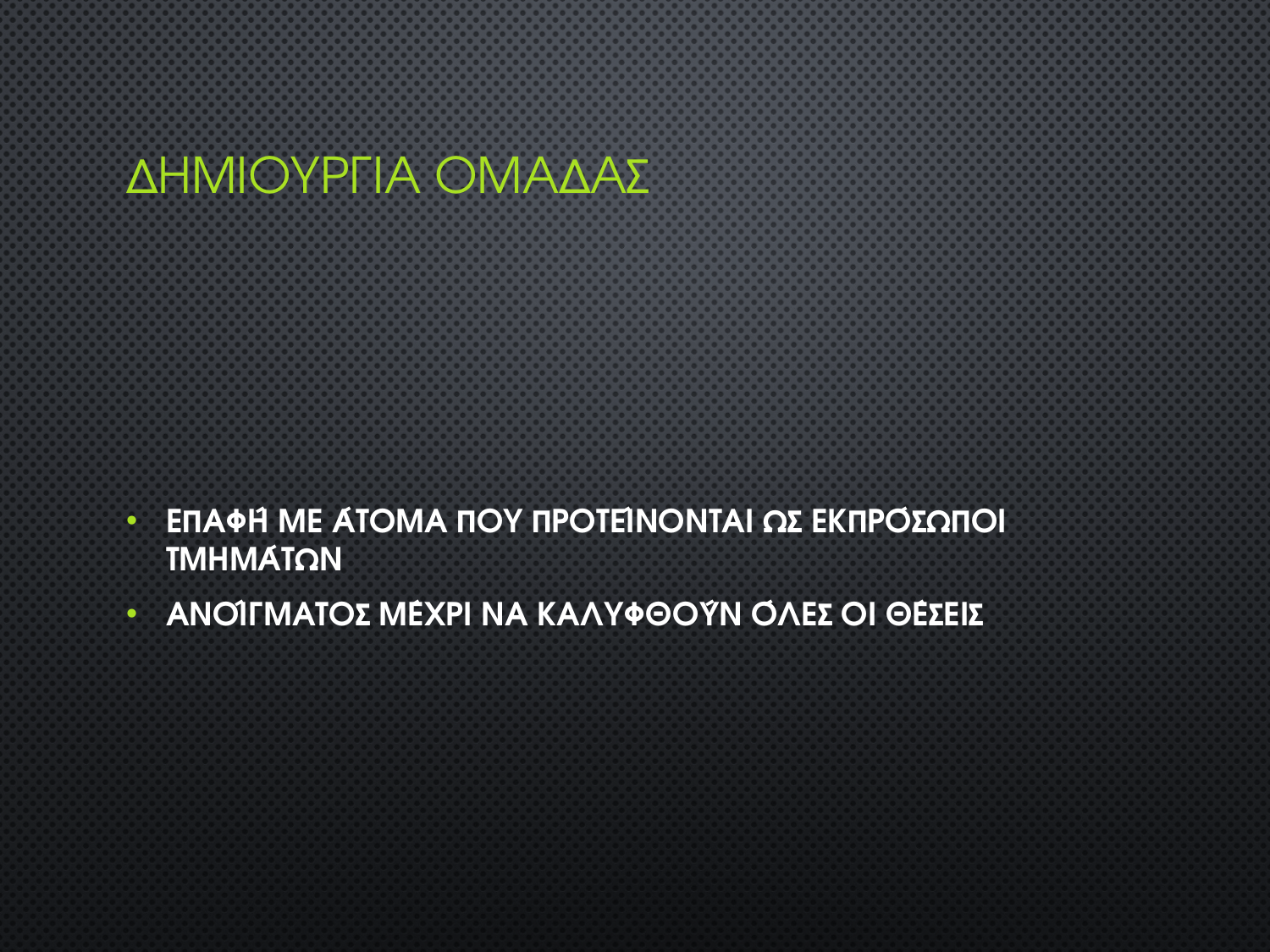

# ΔημιουργΙα ομΑδας
Επαφή με άτομα που προτείνονται ως εκπρόσωποι τμημάτων
Ανοίγματος μέχρι να καλυφθούν όλες οι θέσεις